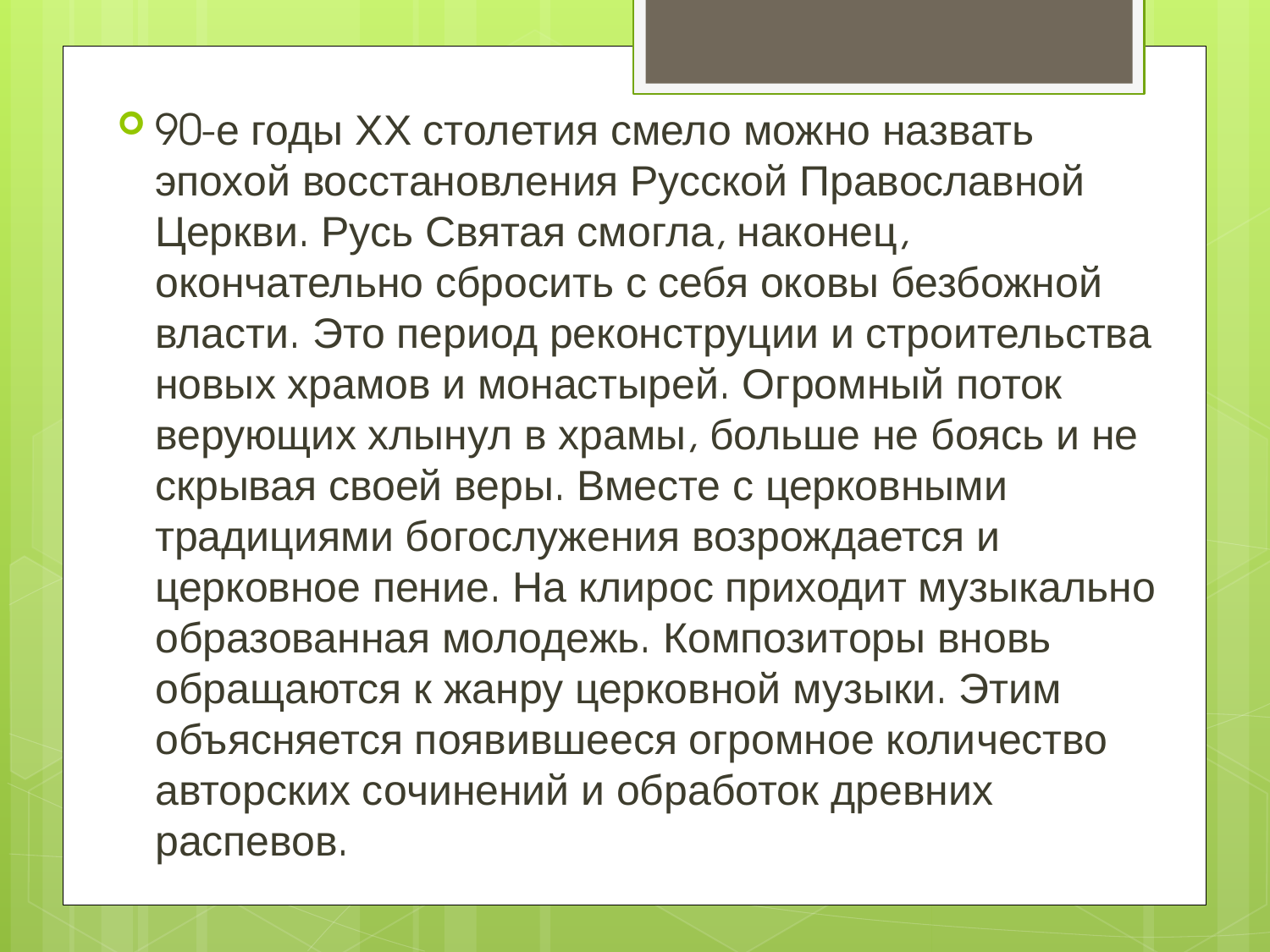

90-е годы ХХ столетия смело можно назвать эпохой восстановления Русской Православной Церкви. Русь Святая смогла, наконец, окончательно сбросить с себя оковы безбожной власти. Это период реконструции и строительства новых храмов и монастырей. Огромный поток верующих хлынул в храмы, больше не боясь и не скрывая своей веры. Вместе с церковными традициями богослужения возрождается и церковное пение. На клирос приходит музыкально образованная молодежь. Композиторы вновь обращаются к жанру церковной музыки. Этим объясняется появившееся огромное количество авторских сочинений и обработок древних распевов.
#